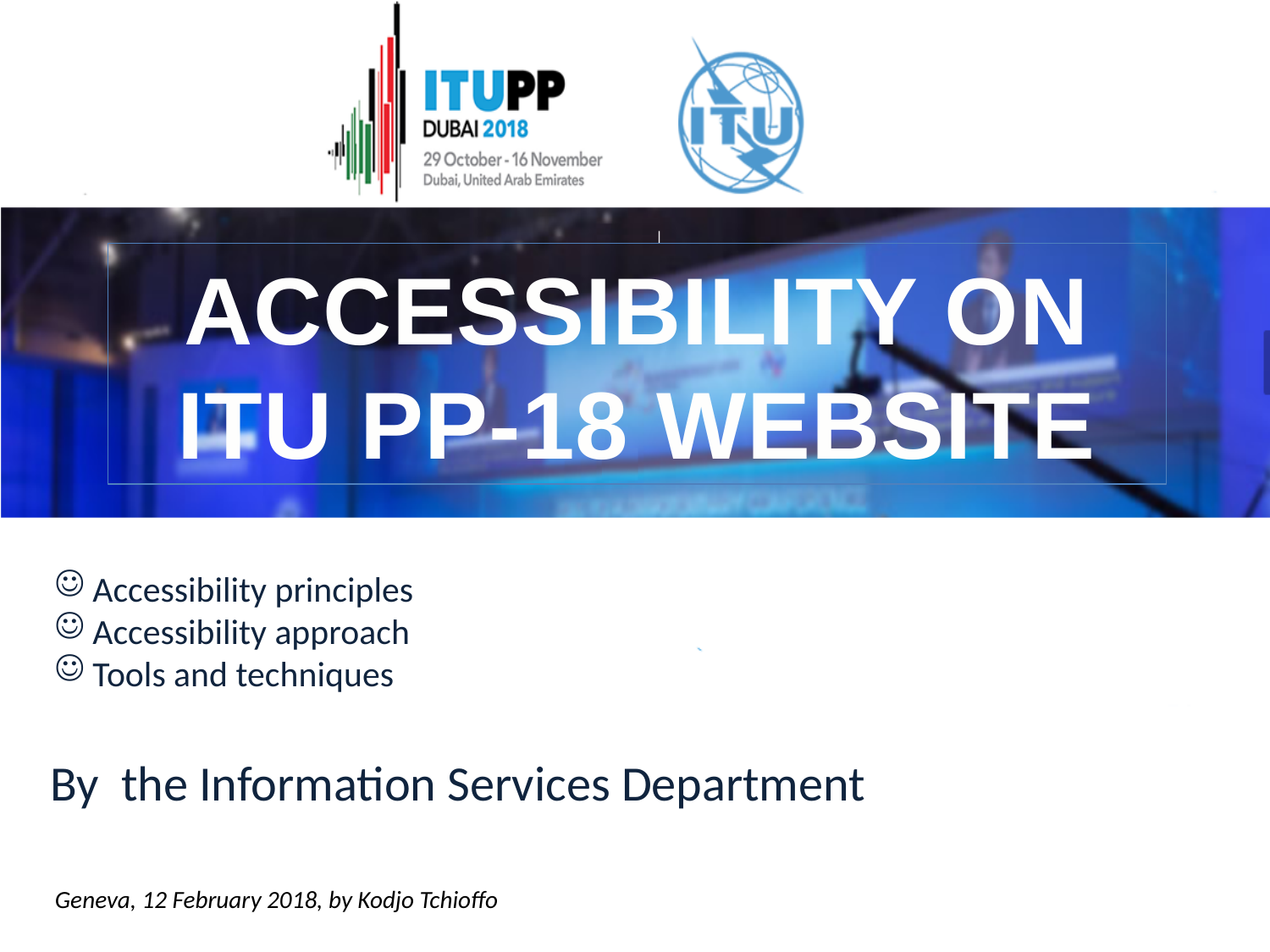

ACCESSIBILITY ON ITU PP-18 WEBSITE
 Accessibility principles
 Accessibility approach
 Tools and techniques

By  the Information Services Department
Geneva, 12 February 2018, by Kodjo Tchioffo